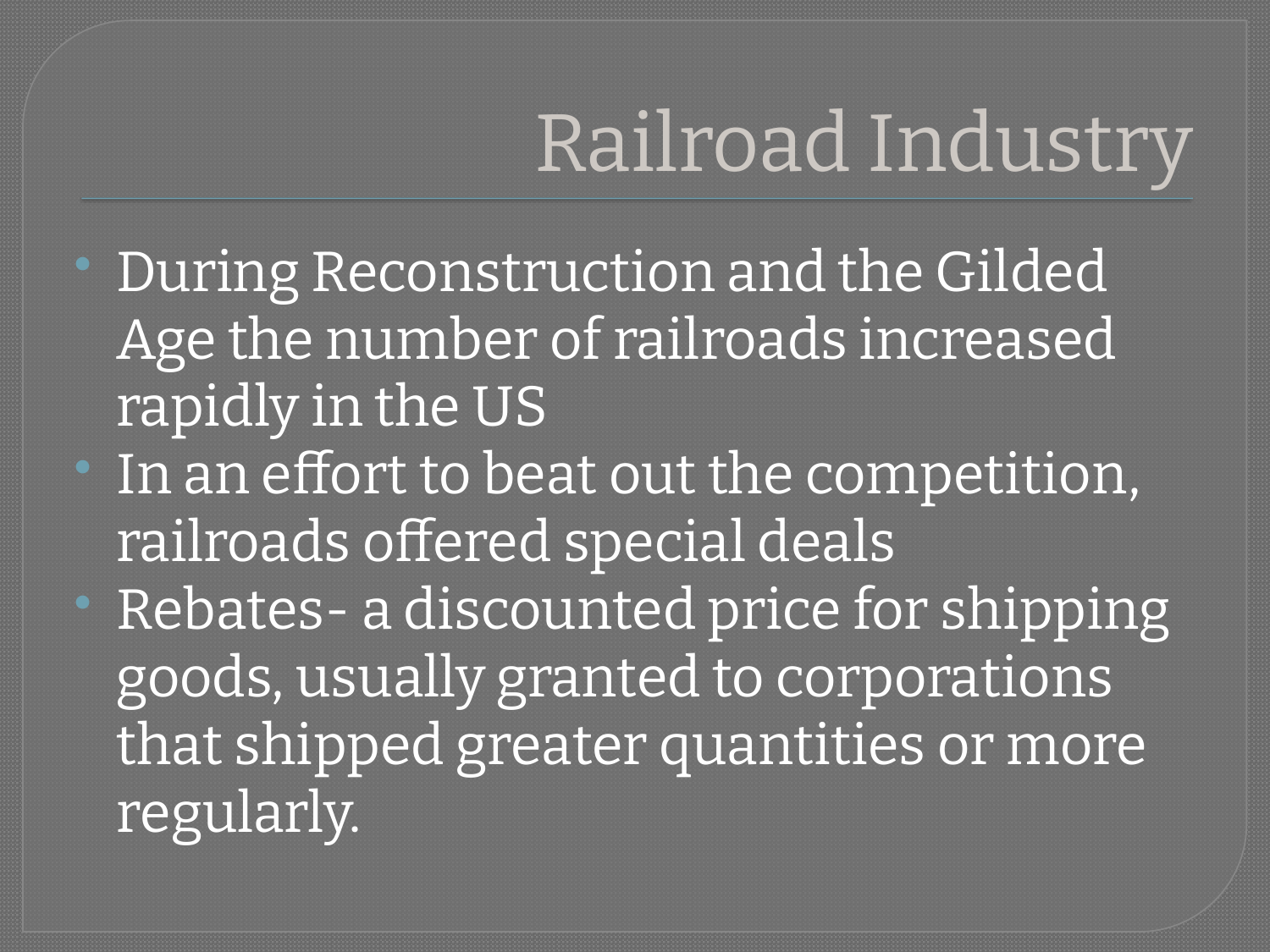

# Railroad Industry
During Reconstruction and the Gilded Age the number of railroads increased rapidly in the US
In an effort to beat out the competition, railroads offered special deals
Rebates- a discounted price for shipping goods, usually granted to corporations that shipped greater quantities or more regularly.